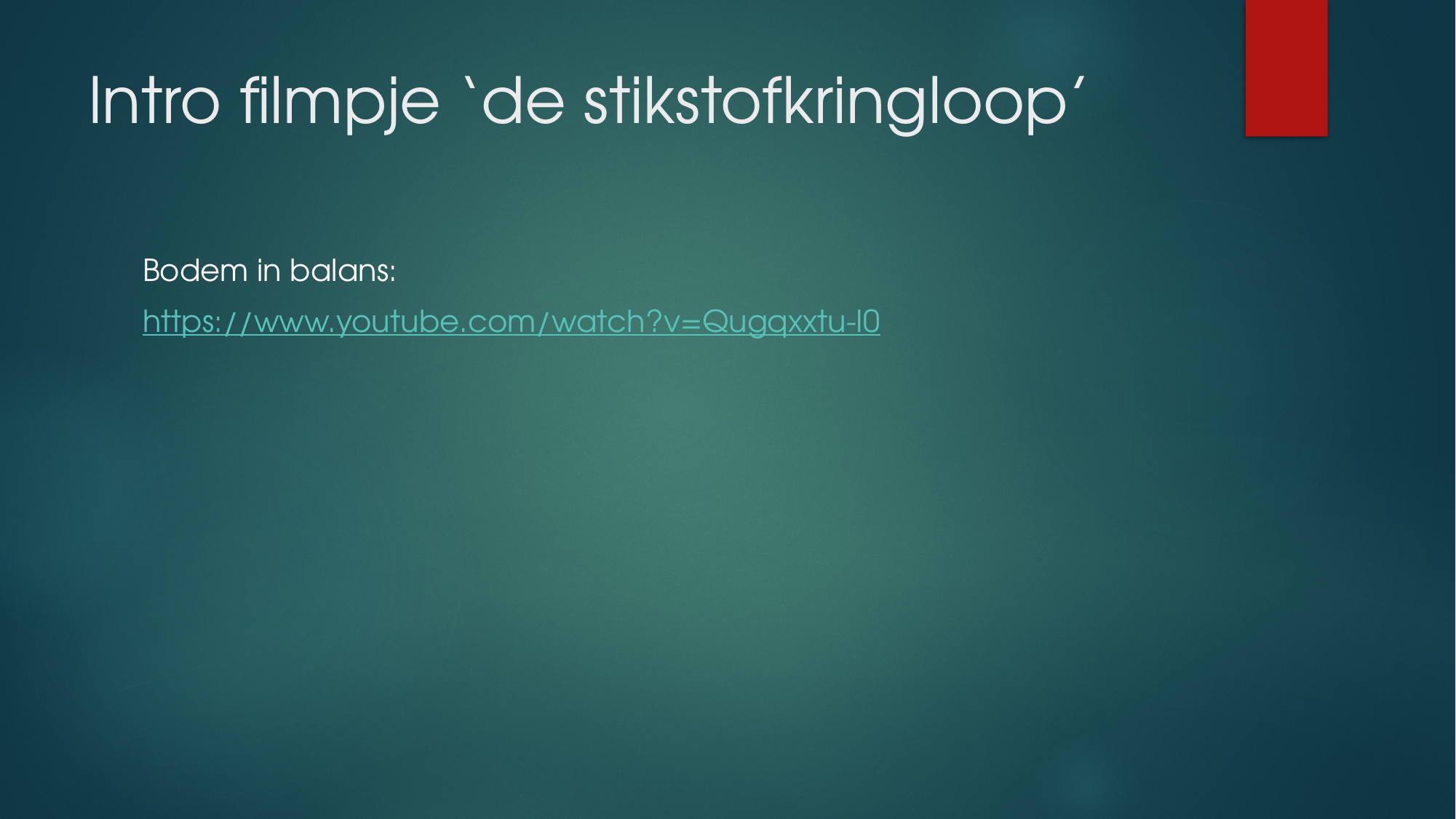

# Intro filmpje ‘de stikstofkringloop’
Bodem in balans:
https://www.youtube.com/watch?v=Qugqxxtu-I0